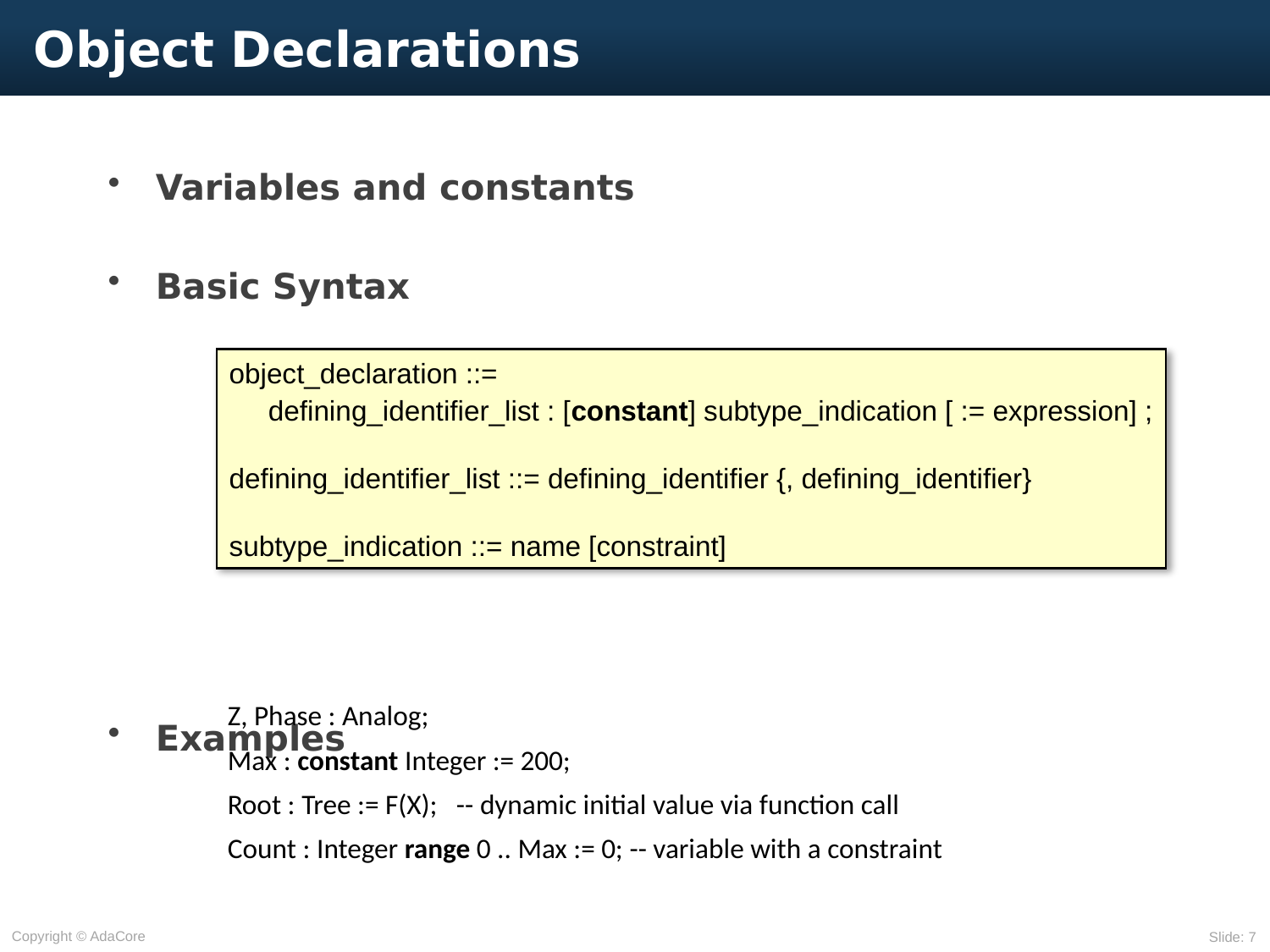

# Object Declarations
Variables and constants
Basic Syntax

Examples
object_declaration ::=
     defining_identifier_list : [constant] subtype_indication [ := expression] ;

defining_identifier_list ::= defining_identifier {, defining_identifier}

subtype_indication ::= name [constraint]
Z, Phase : Analog;
Max : constant Integer := 200;
Root : Tree := F(X);   -- dynamic initial value via function call
Count : Integer range 0 .. Max := 0; -- variable with a constraint